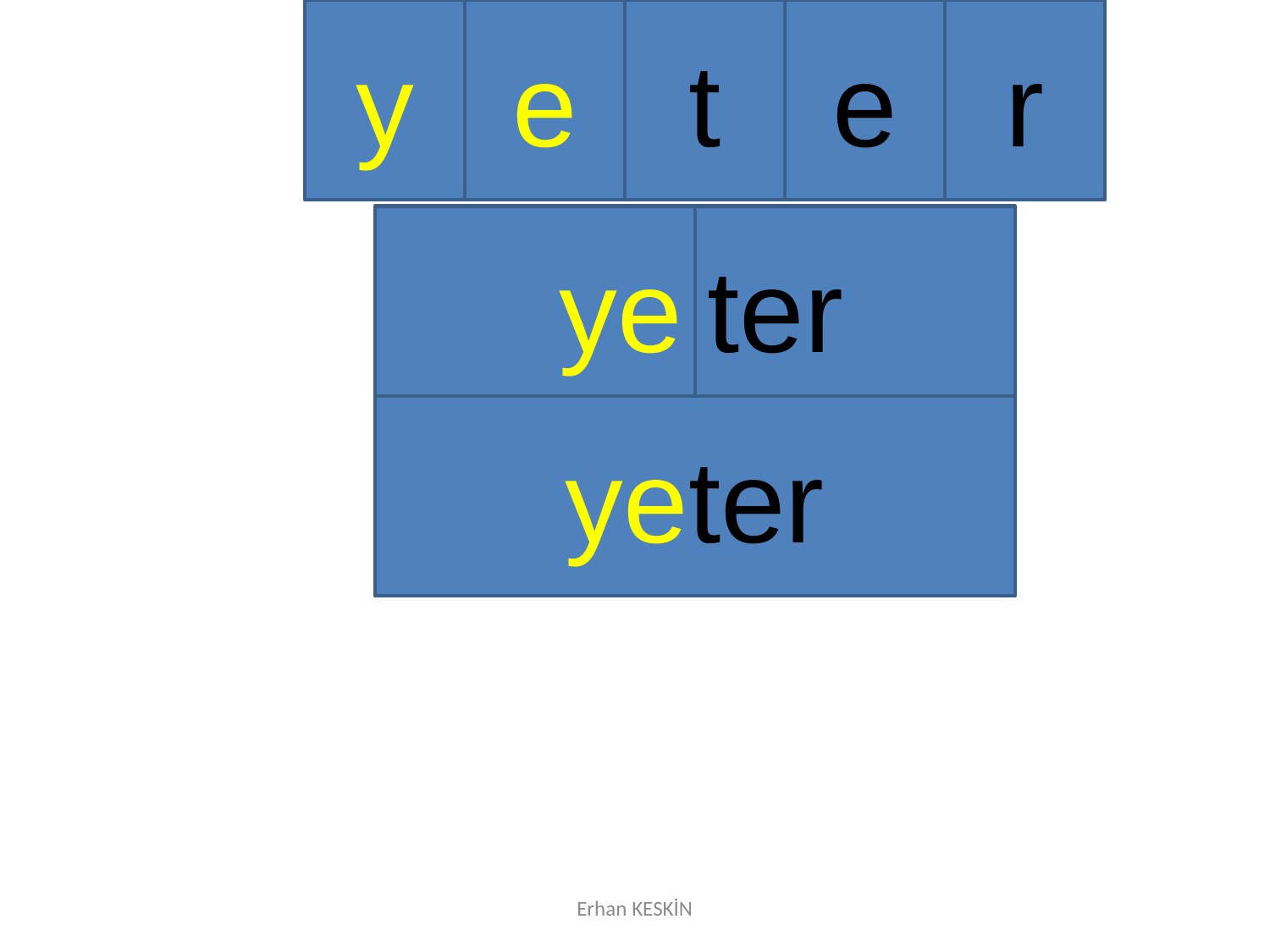

y
e
t
e
r
ye
ter
yeter
Erhan KESKİN